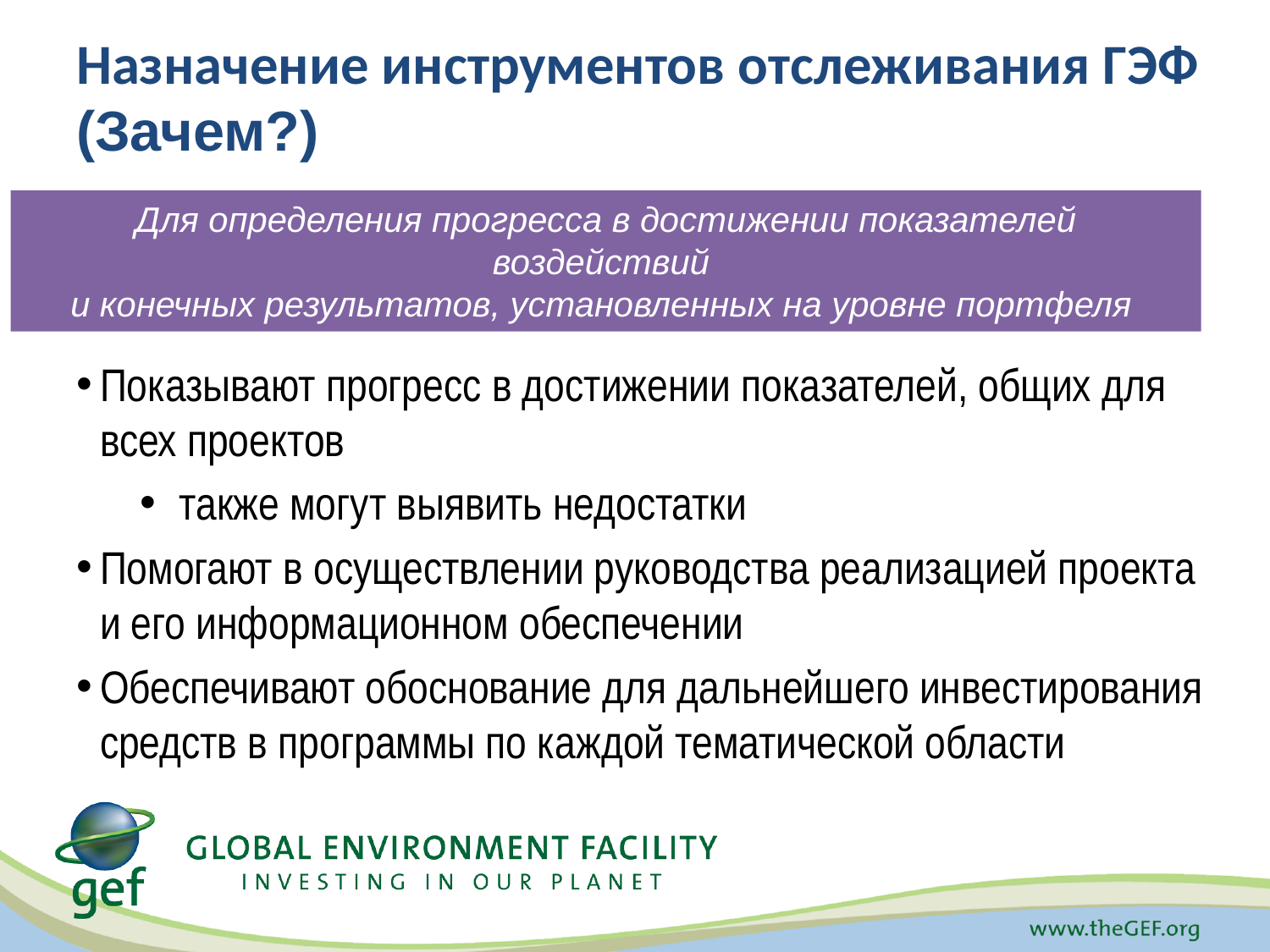

Назначение инструментов отслеживания ГЭФ (Зачем?)
Для определения прогресса в достижении показателей воздействий
и конечных результатов, установленных на уровне портфеля
по каждой тематической области
Показывают прогресс в достижении показателей, общих для всех проектов
также могут выявить недостатки
Помогают в осуществлении руководства реализацией проекта
и его информационном обеспечении
Обеспечивают обоснование для дальнейшего инвестирования средств в программы по каждой тематической области